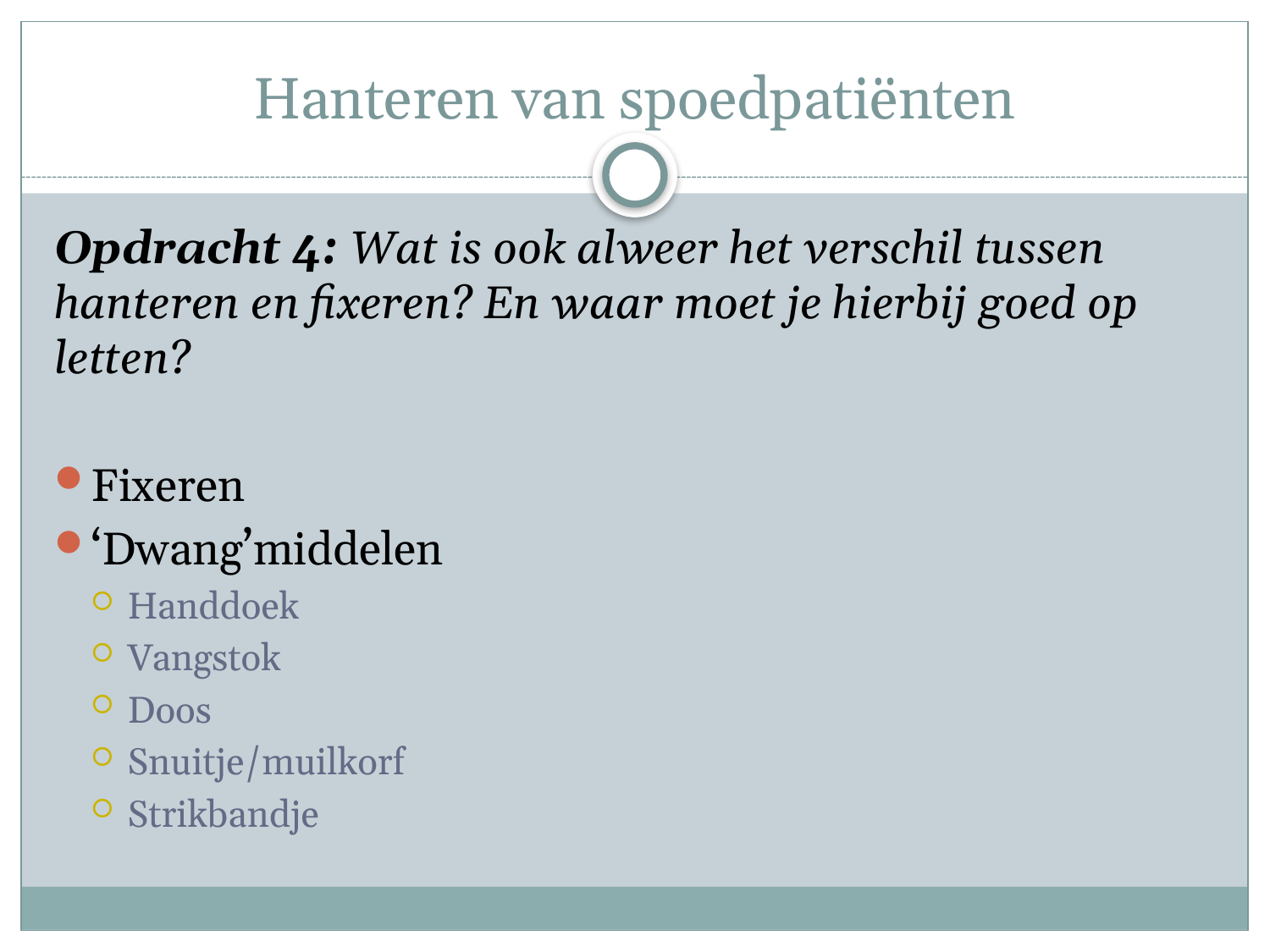

# Hanteren van spoedpatiënten
Opdracht 4: Wat is ook alweer het verschil tussen hanteren en fixeren? En waar moet je hierbij goed op letten?

Fixeren
‘Dwang’middelen
Handdoek
Vangstok
Doos
Snuitje/muilkorf
Strikbandje